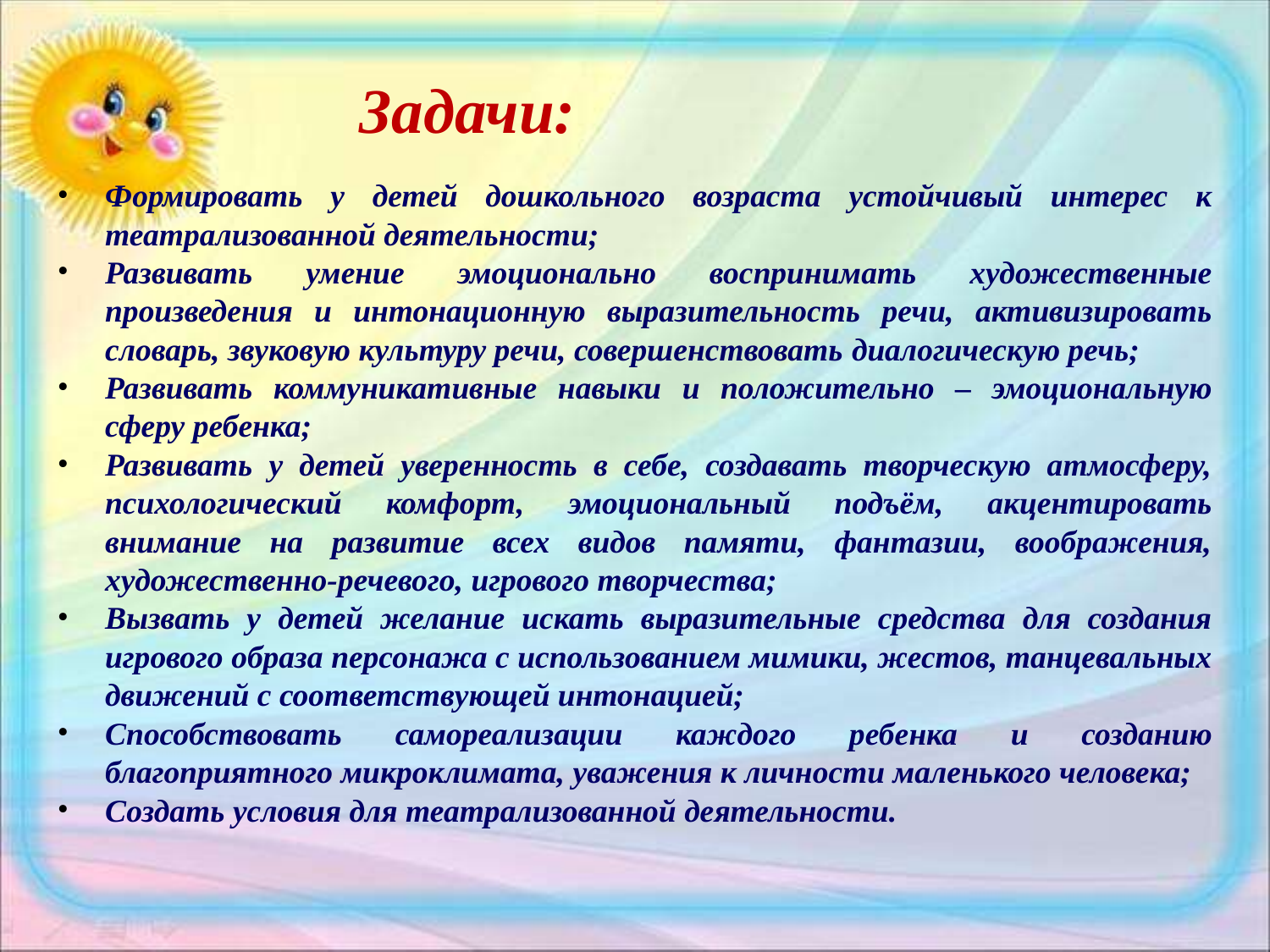

# Задачи:
Формировать у детей дошкольного возраста устойчивый интерес к театрализованной деятельности;
Развивать умение эмоционально воспринимать художественные произведения и интонационную выразительность речи, активизировать словарь, звуковую культуру речи, совершенствовать диалогическую речь;
Развивать коммуникативные навыки и положительно – эмоциональную сферу ребенка;
Развивать у детей уверенность в себе, создавать творческую атмосферу, психологический комфорт, эмоциональный подъём, акцентировать внимание на развитие всех видов памяти, фантазии, воображения, художественно-речевого, игрового творчества;
Вызвать у детей желание искать выразительные средства для создания игрового образа персонажа с использованием мимики, жестов, танцевальных движений с соответствующей интонацией;
Способствовать самореализации каждого ребенка и созданию благоприятного микроклимата, уважения к личности маленького человека;
Создать условия для театрализованной деятельности.